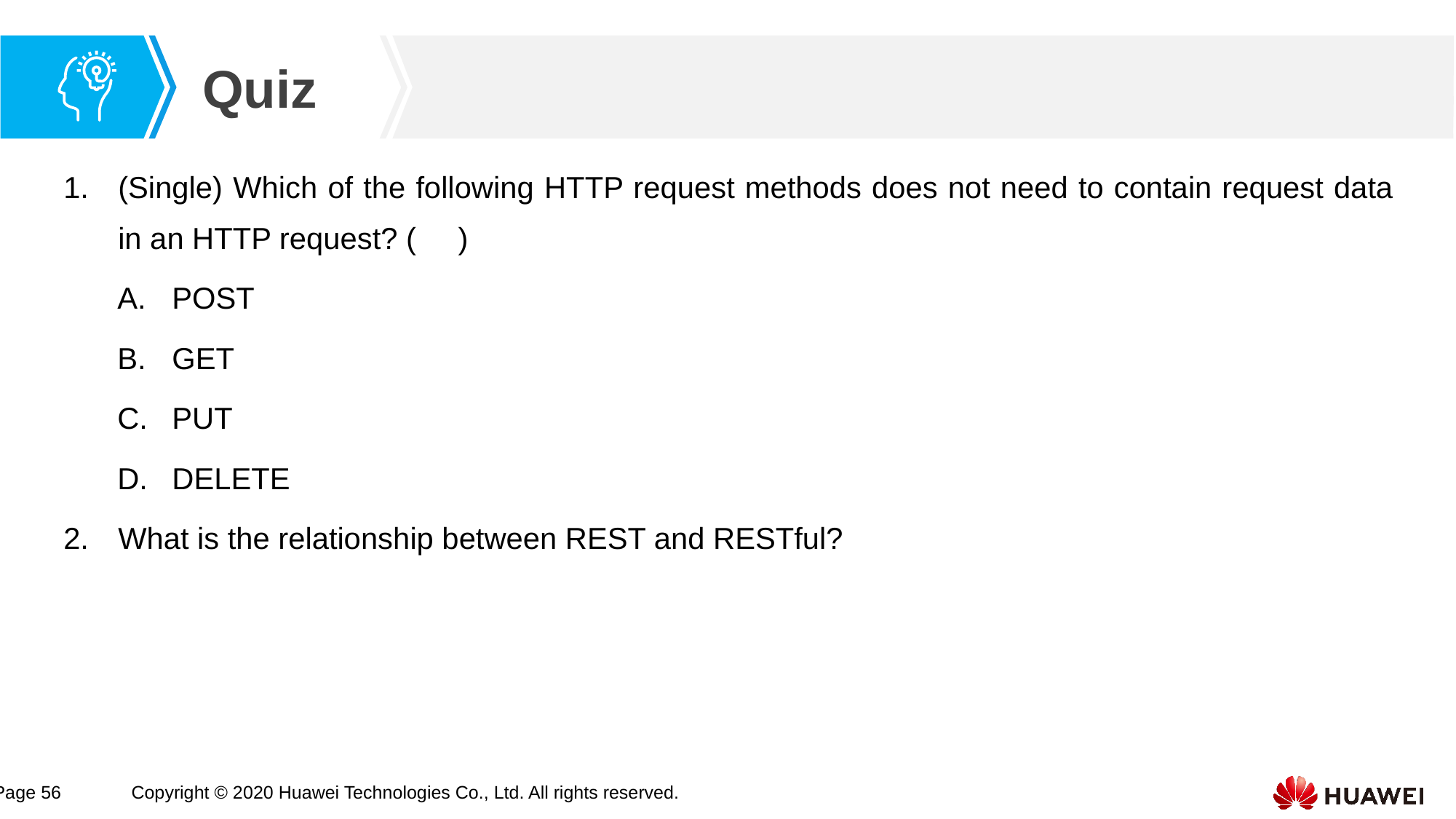

(Single) Which of the following HTTP request methods does not need to contain request data in an HTTP request? (     )
POST
GET
PUT
DELETE
What is the relationship between REST and RESTful?